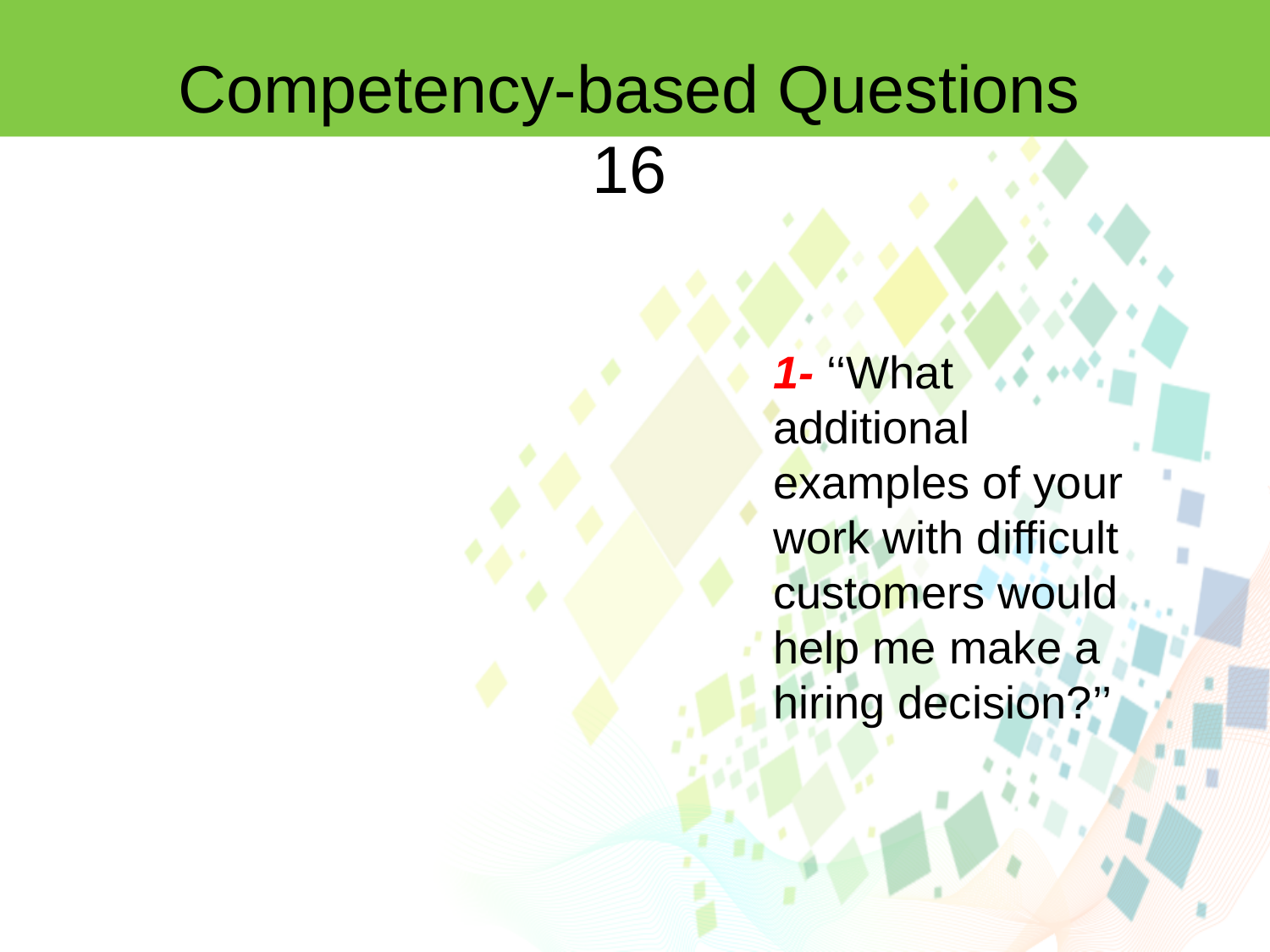

Competency-based Questions 16
1- ‘‘What additional examples of your work with difficult customers would help me make a hiring decision?’’